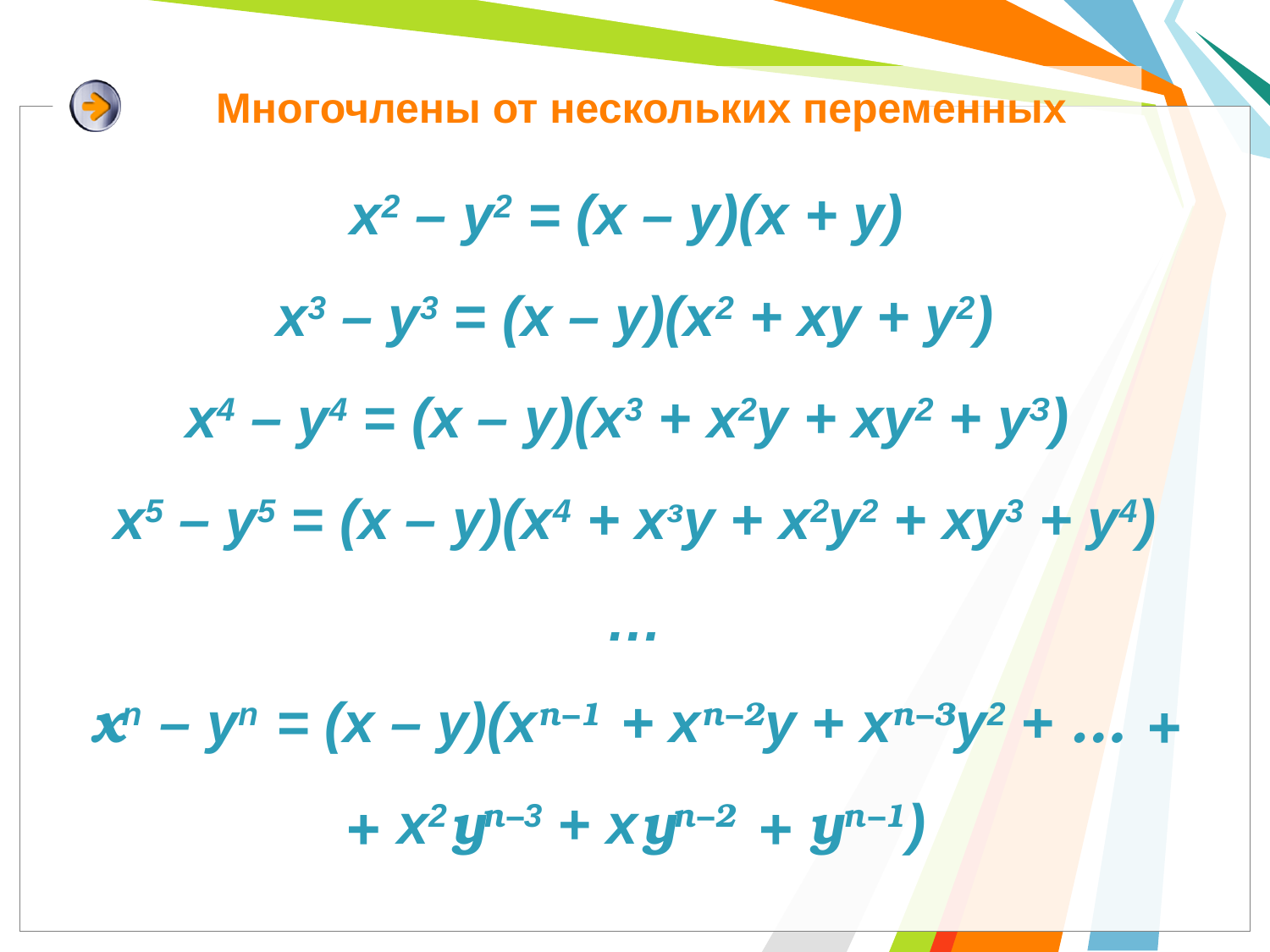

# Многочлены от нескольких переменных
х2 – у2 = (х – у)(х + у)
х3 – у3 = (х – у)(х2 + ху + у2)
x4 – у4 = (x – y)(x3 + x2у + xy2 + уЗ)
x5 – у5 = (x – y)(х4 + хзy + х2y2 + хy3 + y4)
…
xn – уn = (x – y)(хn−1 + хn−2y + хn−3y2 + … +
+ х2yn−3 + xyn−2 + yn−1)